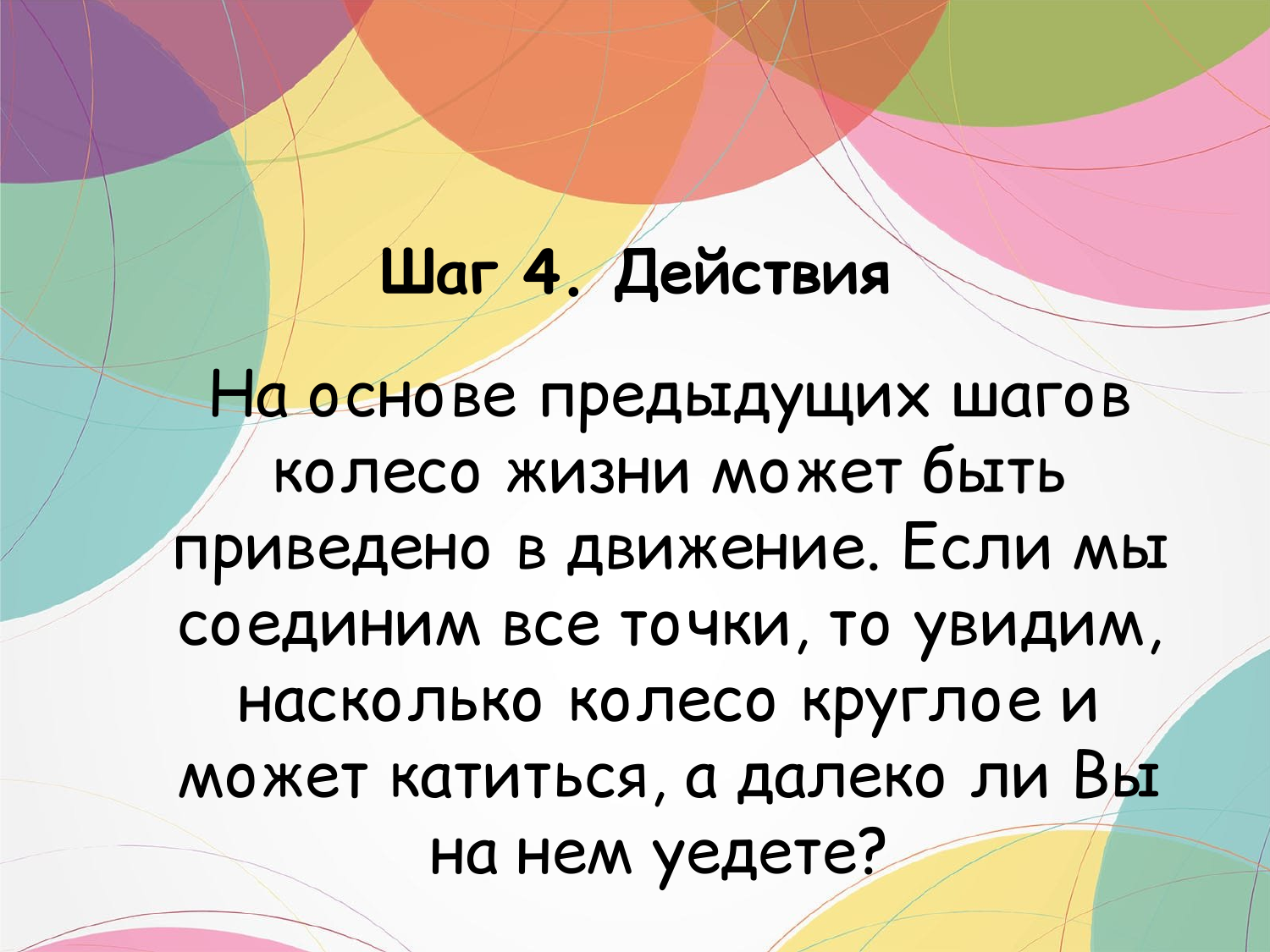

# Шаг 4. Действия
	На основе предыдущих шагов колесо жизни может быть приведено в движение. Если мы соединим все точки, то увидим, насколько колесо круглое и может катиться, а далеко ли Вы на нем уедете?